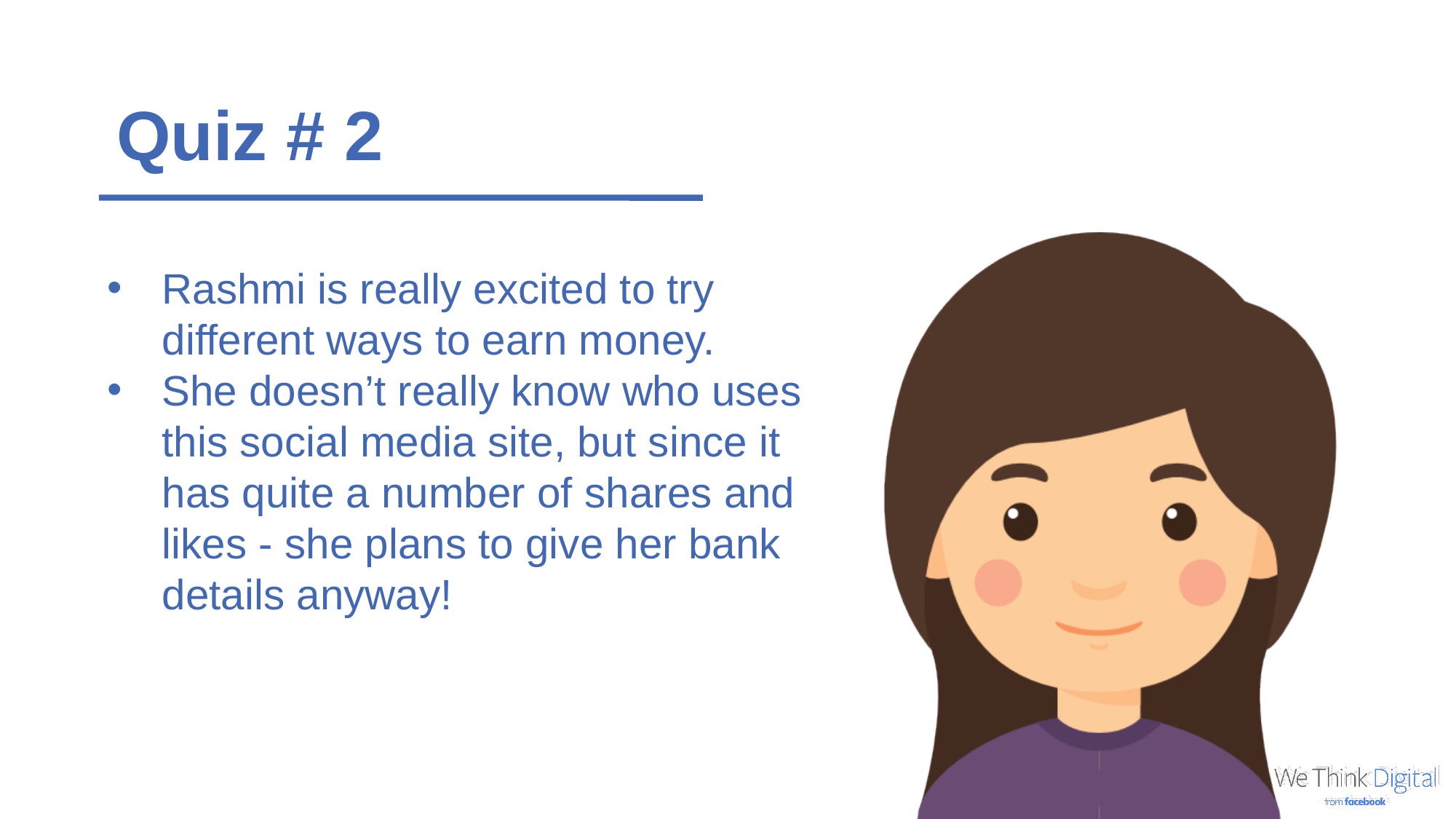

Quiz # 2

Rashmi is really excited to try different ways to earn money.
She doesn’t really know who uses this social media site, but since it has quite a number of shares and likes - she plans to give her bank details anyway!